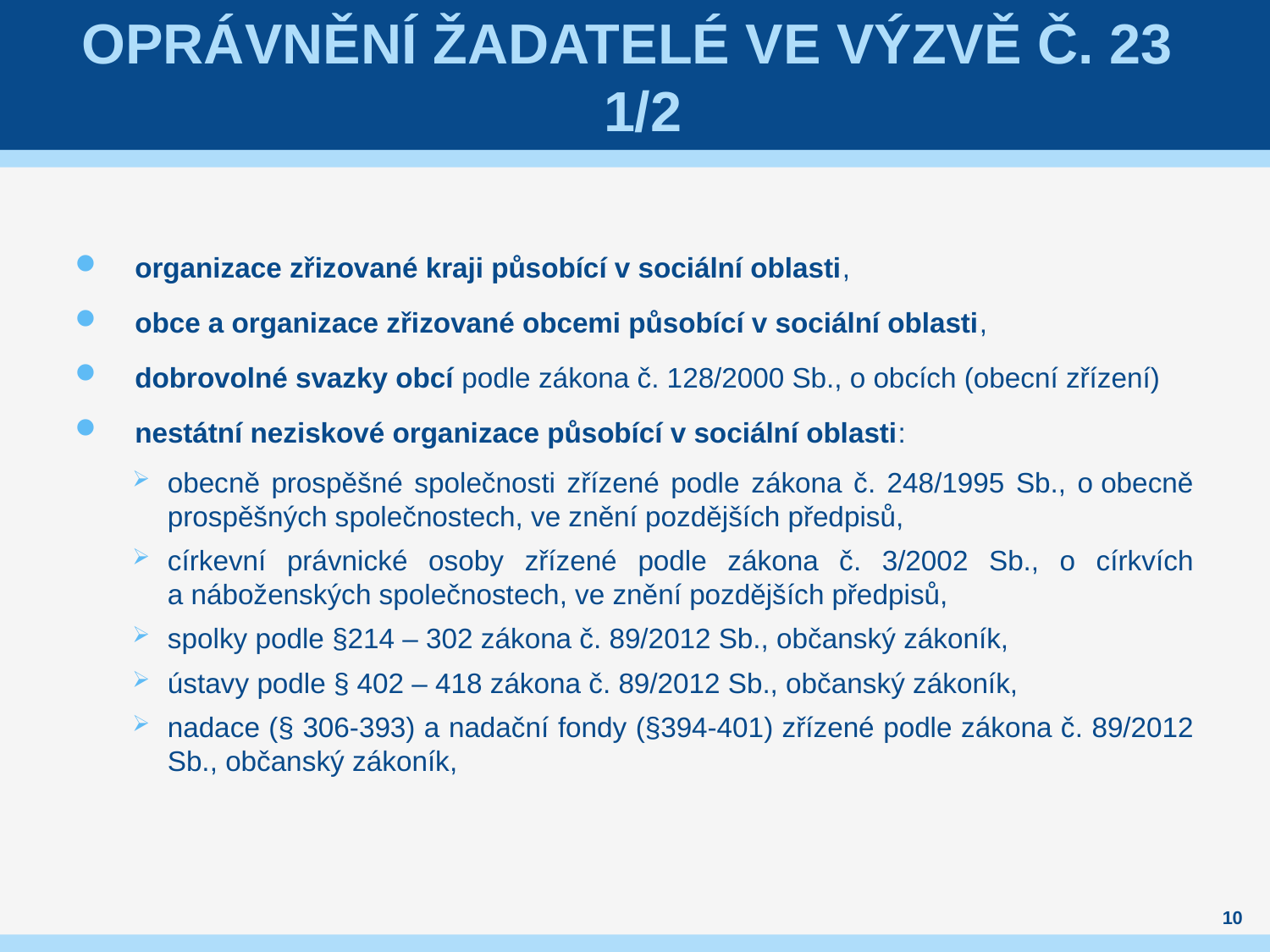

# Oprávnění žadatelé ve výzvě č. 23 1/2
organizace zřizované kraji působící v sociální oblasti,
obce a organizace zřizované obcemi působící v sociální oblasti,
dobrovolné svazky obcí podle zákona č. 128/2000 Sb., o obcích (obecní zřízení)
nestátní neziskové organizace působící v sociální oblasti:
obecně prospěšné společnosti zřízené podle zákona č. 248/1995 Sb., o obecně prospěšných společnostech, ve znění pozdějších předpisů,
církevní právnické osoby zřízené podle zákona č. 3/2002 Sb., o církvích a náboženských společnostech, ve znění pozdějších předpisů,
spolky podle §214 – 302 zákona č. 89/2012 Sb., občanský zákoník,
ústavy podle § 402 – 418 zákona č. 89/2012 Sb., občanský zákoník,
nadace (§ 306-393) a nadační fondy (§394-401) zřízené podle zákona č. 89/2012 Sb., občanský zákoník,
10